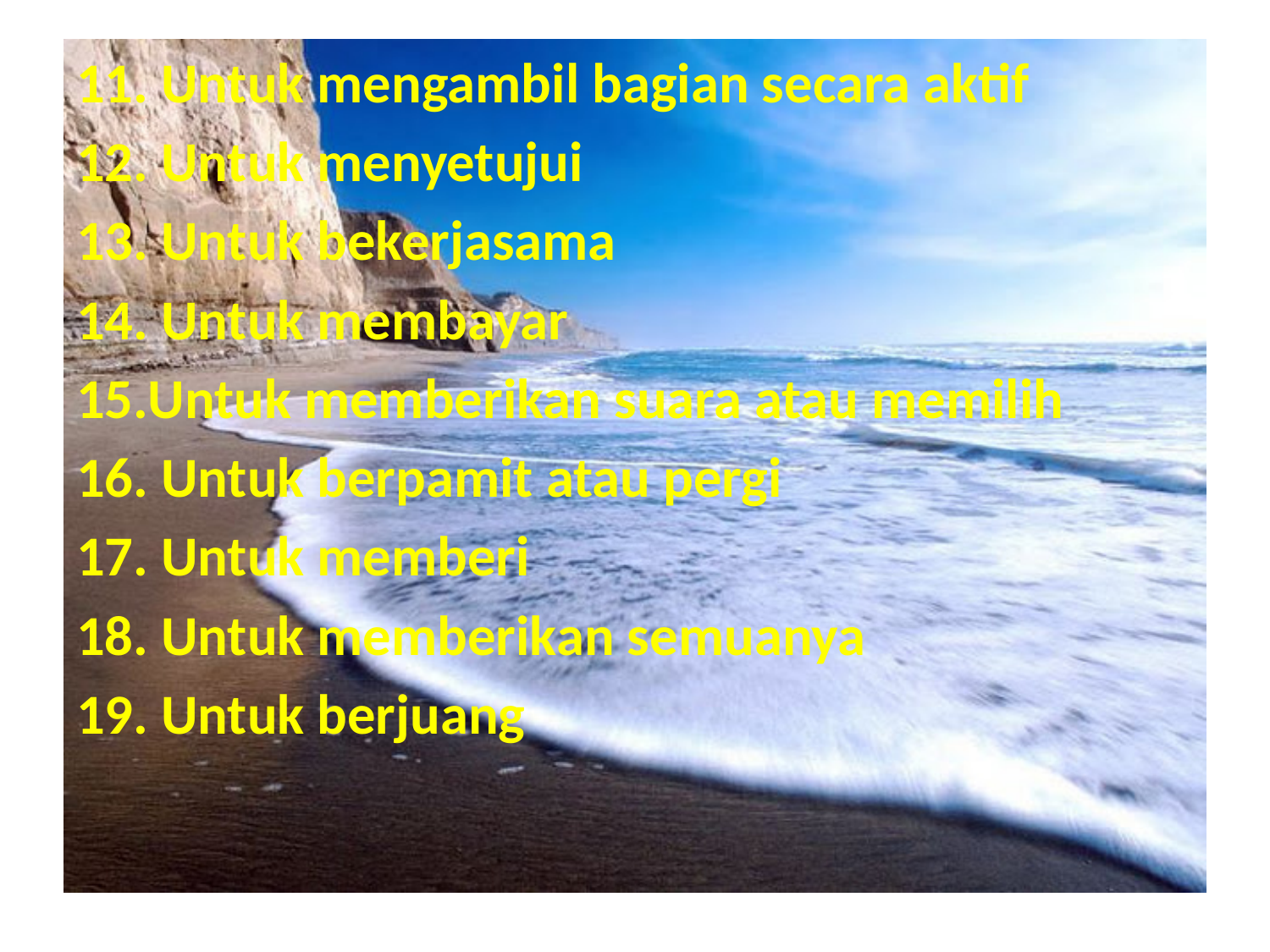

11. Untuk mengambil bagian secara aktif
12. Untuk menyetujui
13. Untuk bekerjasama
14. Untuk membayar
15.Untuk memberikan suara atau memilih
16. Untuk berpamit atau pergi
17. Untuk memberi
18. Untuk memberikan semuanya
19. Untuk berjuang